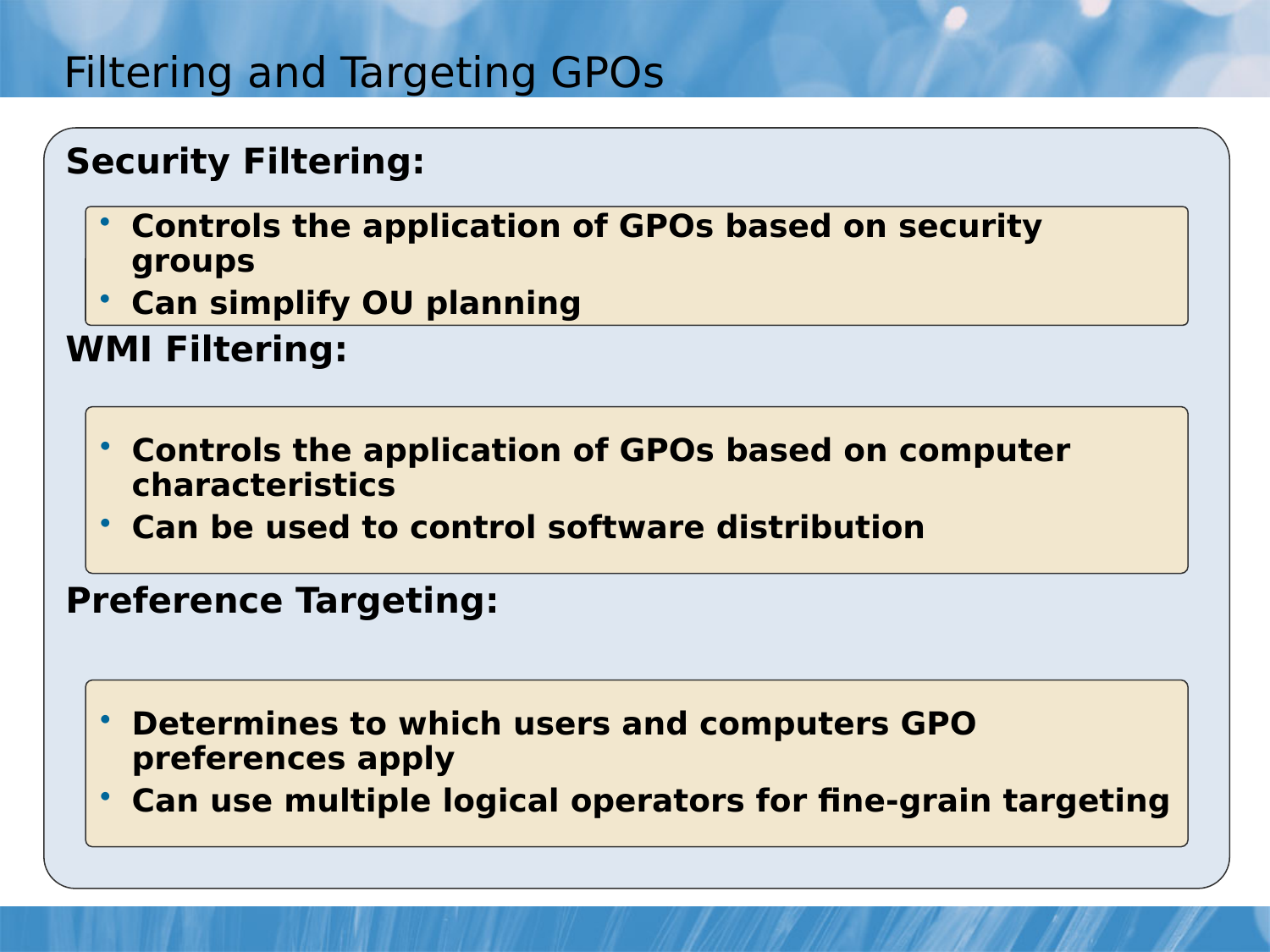

# Filtering and Targeting GPOs
Security Filtering:

WMI Filtering:

Preference Targeting:
Controls the application of GPOs based on security groups
Can simplify OU planning
Controls the application of GPOs based on computer characteristics
Can be used to control software distribution
Determines to which users and computers GPO preferences apply
Can use multiple logical operators for fine-grain targeting